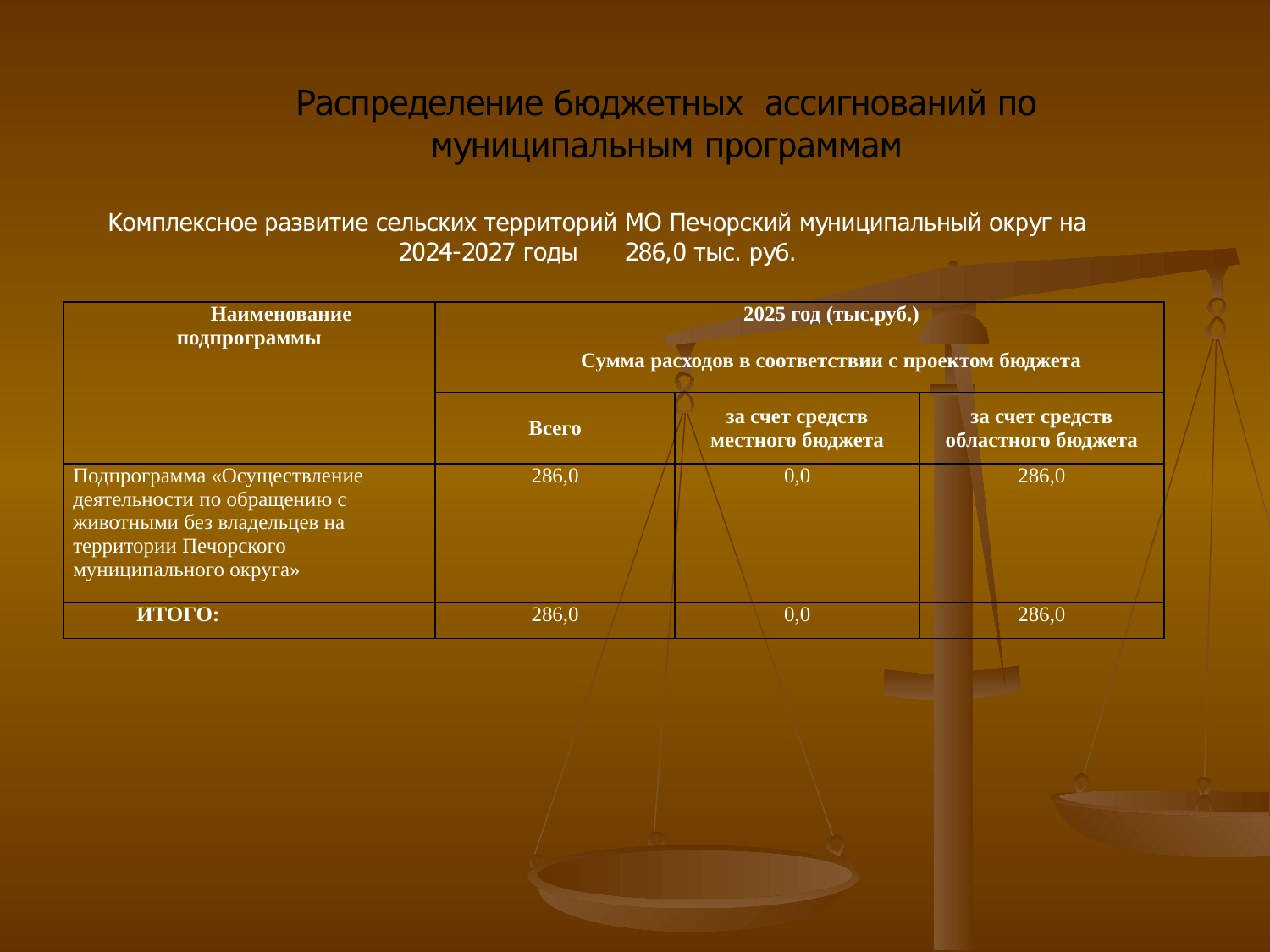

Распределение бюджетных  ассигнований по муниципальным программам
Комплексное развитие сельских территорий МО Печорский муниципальный округ на 2024-2027 годы      286,0 тыс. руб.
| Наименование подпрограммы | 2025 год (тыс.руб.) |  |  |
| --- | --- | --- | --- |
|  | Сумма расходов в соответствии с проектом бюджета |  |  |
|  | Всего | за счет средств местного бюджета | за счет средств областного бюджета |
| Подпрограмма «Осуществление деятельности по обращению с животными без владельцев на территории Печорского муниципального округа» | 286,0 | 0,0 | 286,0 |
| ИТОГО: | 286,0 | 0,0 | 286,0 |